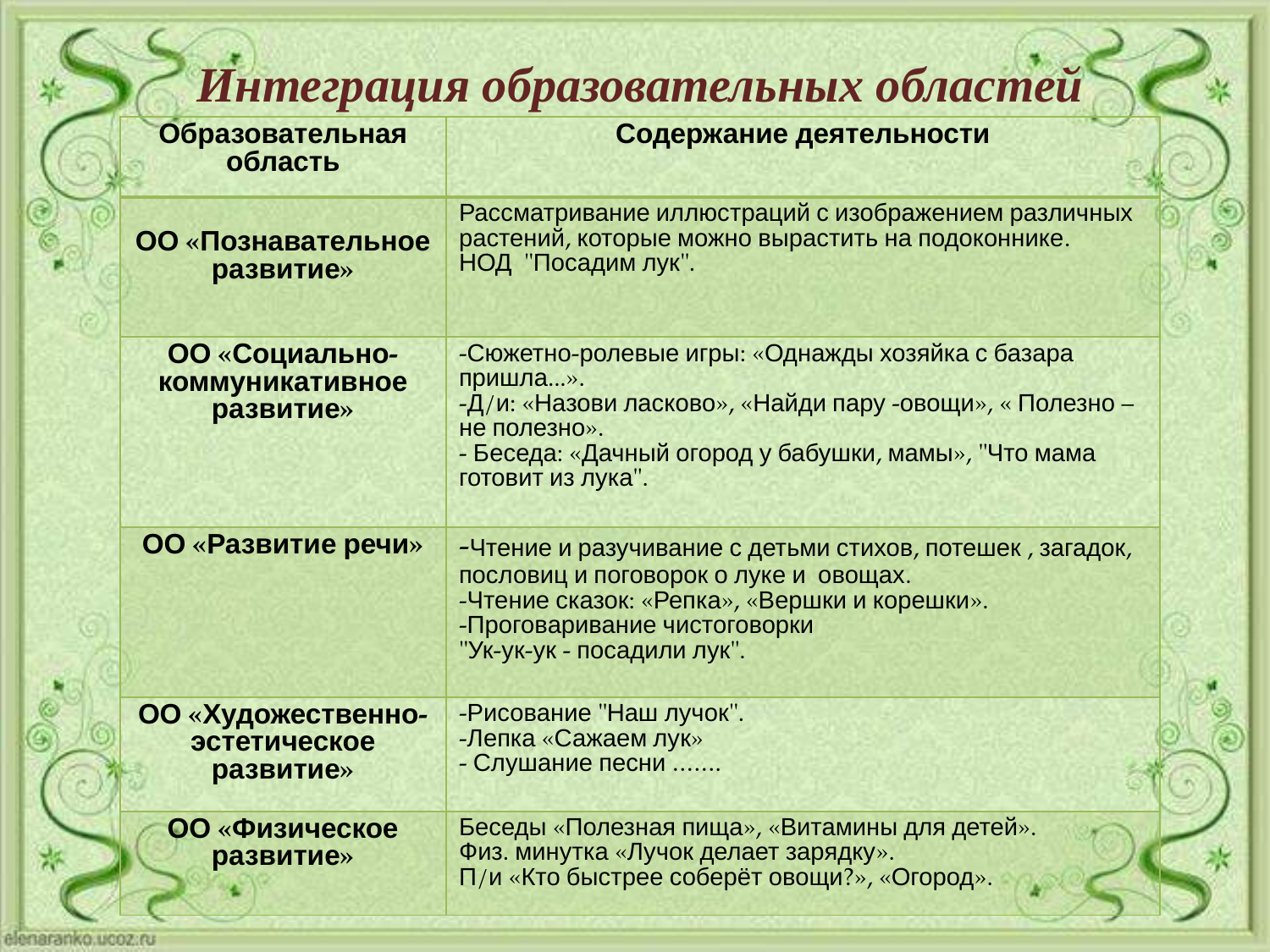

Интеграция образовательных областей
| Образовательная область | Содержание деятельности |
| --- | --- |
| ОО «Познавательное развитие» | Рассматривание иллюстраций с изображением различных растений, которые можно вырастить на подоконнике. НОД "Посадим лук". |
| ОО «Социально-коммуникативное развитие» | -Сюжетно-ролевые игры: «Однажды хозяйка с базара пришла...». -Д/и: «Назови ласково», «Найди пару -овощи», « Полезно – не полезно». - Беседа: «Дачный огород у бабушки, мамы», "Что мама готовит из лука". |
| ОО «Развитие речи» | -Чтение и разучивание с детьми стихов, потешек , загадок, пословиц и поговорок о луке и овощах. -Чтение сказок: «Репка», «Вершки и корешки». -Проговаривание чистоговорки "Ук-ук-ук - посадили лук". |
| ОО «Художественно-эстетическое развитие» | -Рисование "Наш лучок". -Лепка «Сажаем лук» - Слушание песни ……. |
| ОО «Физическое развитие» | Беседы «Полезная пища», «Витамины для детей». Физ. минутка «Лучок делает зарядку». П/и «Кто быстрее соберёт овощи?», «Огород». |